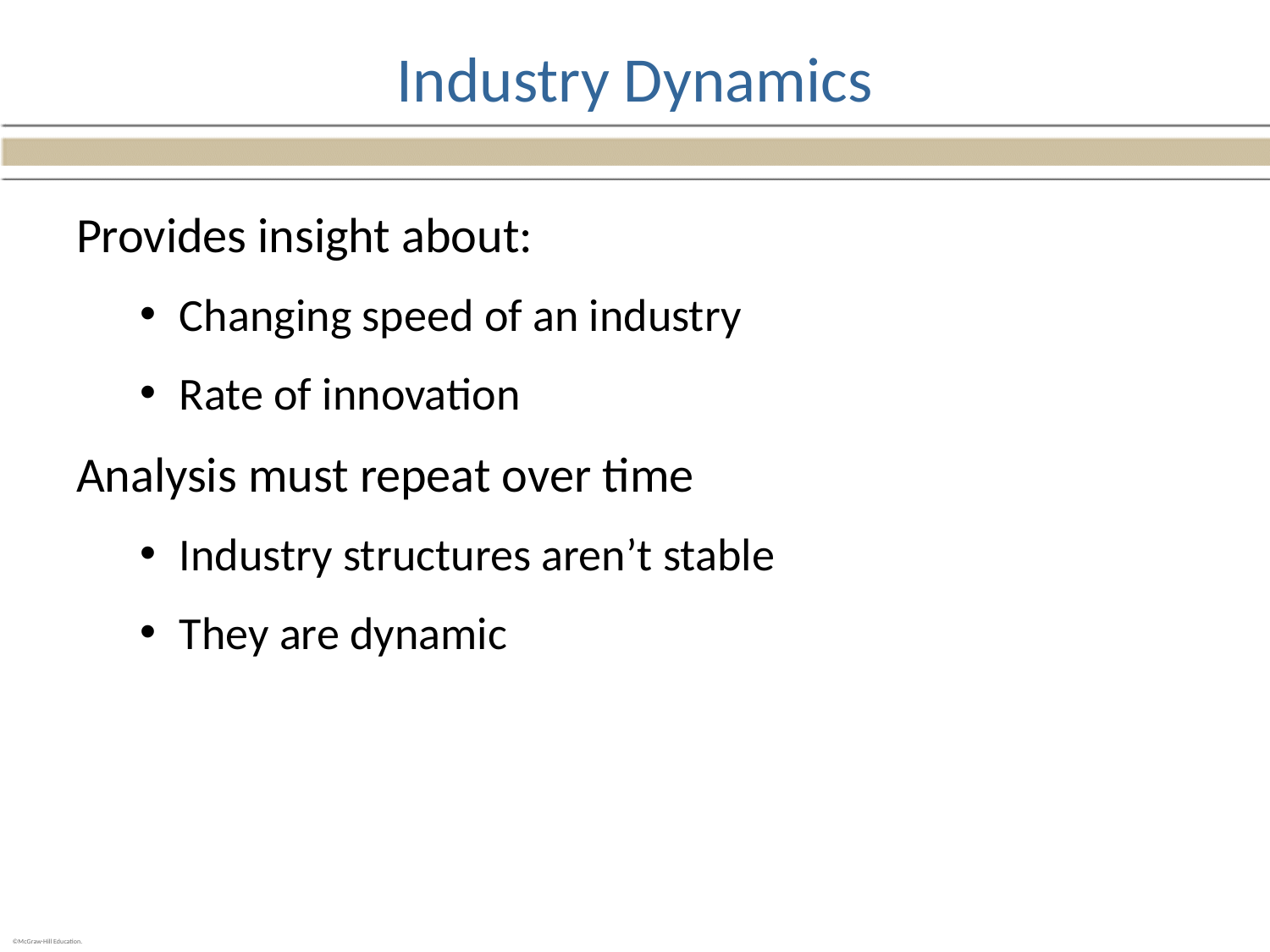

# Industry Dynamics
Provides insight about:
Changing speed of an industry
Rate of innovation
Analysis must repeat over time
Industry structures aren’t stable
They are dynamic